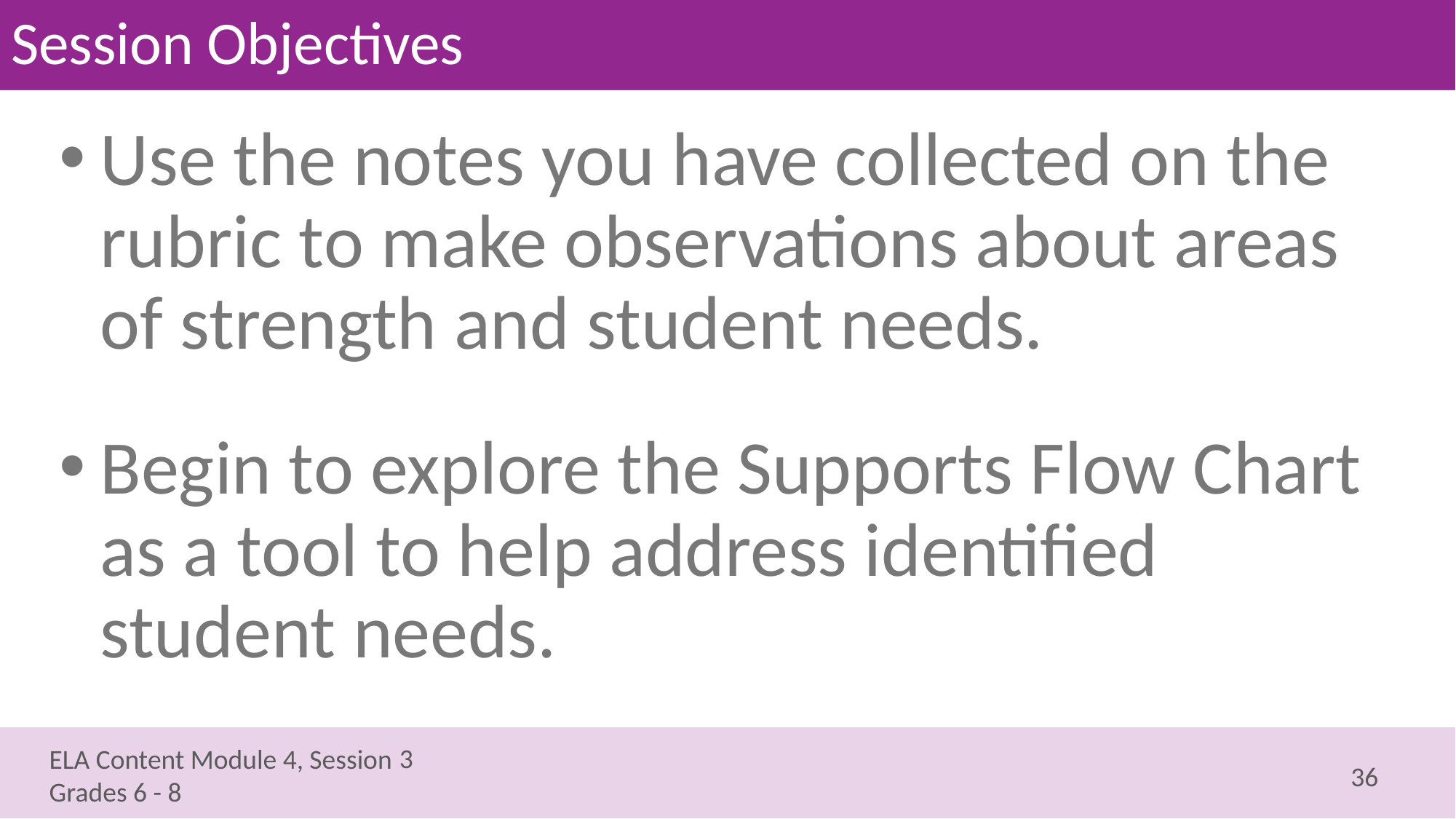

# Session Objectives
Use the notes you have collected on the rubric to make observations about areas of strength and student needs.

Begin to explore the Supports Flow Chart as a tool to help address identified student needs.
3
36